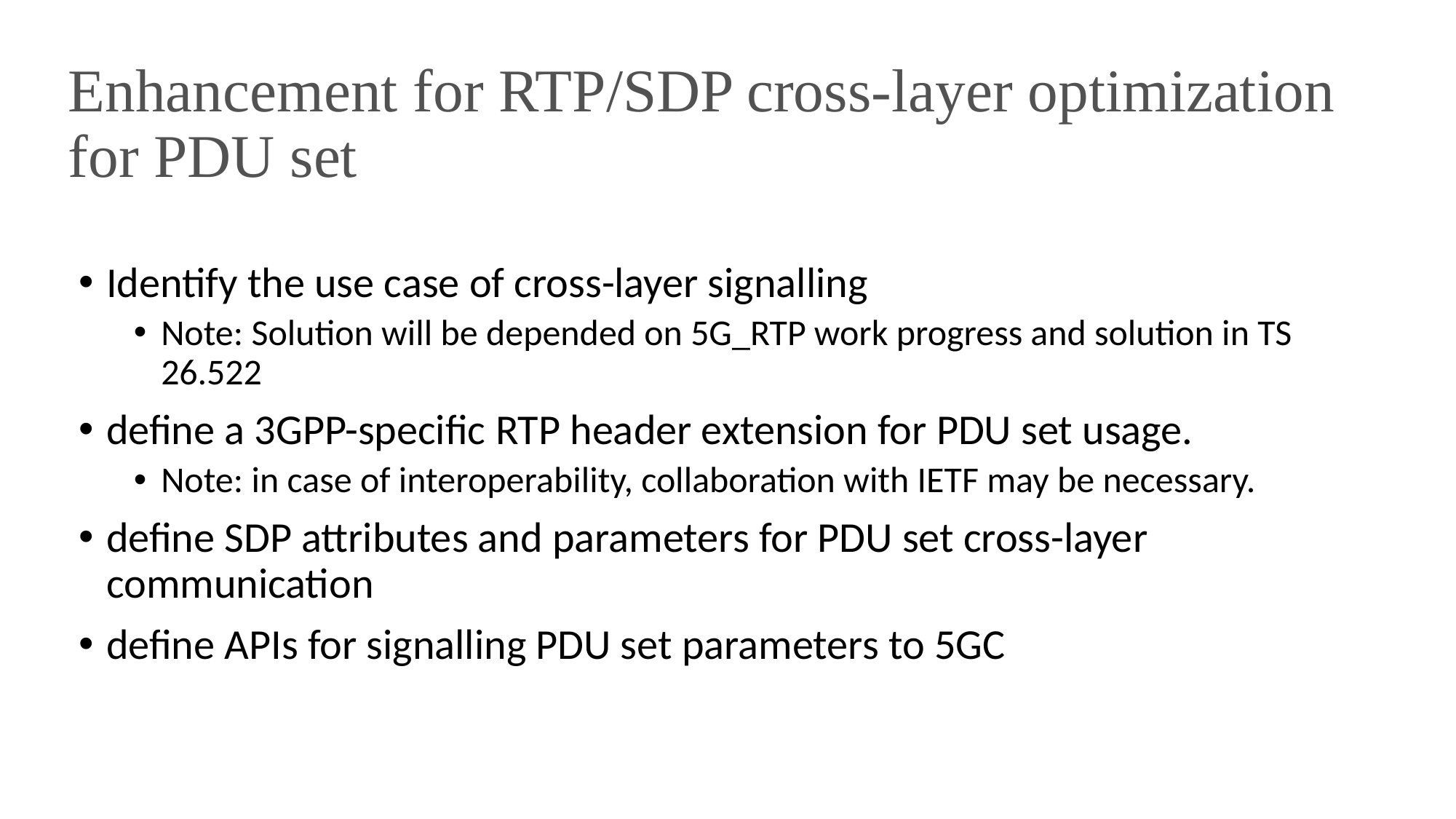

# Enhancement for RTP/SDP cross-layer optimization for PDU set

Identify the use case of cross-layer signalling
Note: Solution will be depended on 5G_RTP work progress and solution in TS 26.522
define a 3GPP-specific RTP header extension for PDU set usage.
Note: in case of interoperability, collaboration with IETF may be necessary.
define SDP attributes and parameters for PDU set cross-layer communication
define APIs for signalling PDU set parameters to 5GC